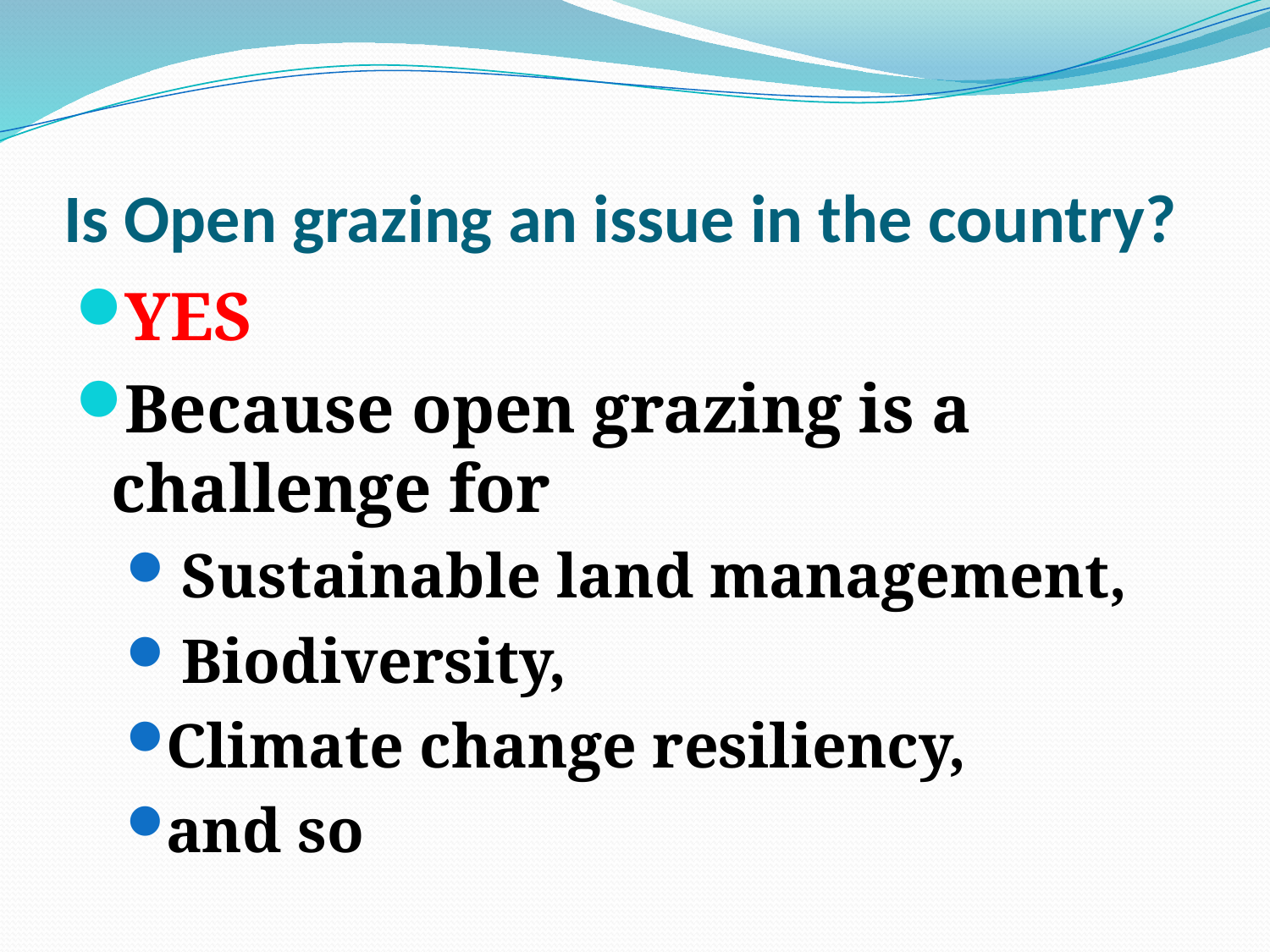

# Is Open grazing an issue in the country?
YES
Because open grazing is a challenge for
 Sustainable land management,
 Biodiversity,
Climate change resiliency,
and so